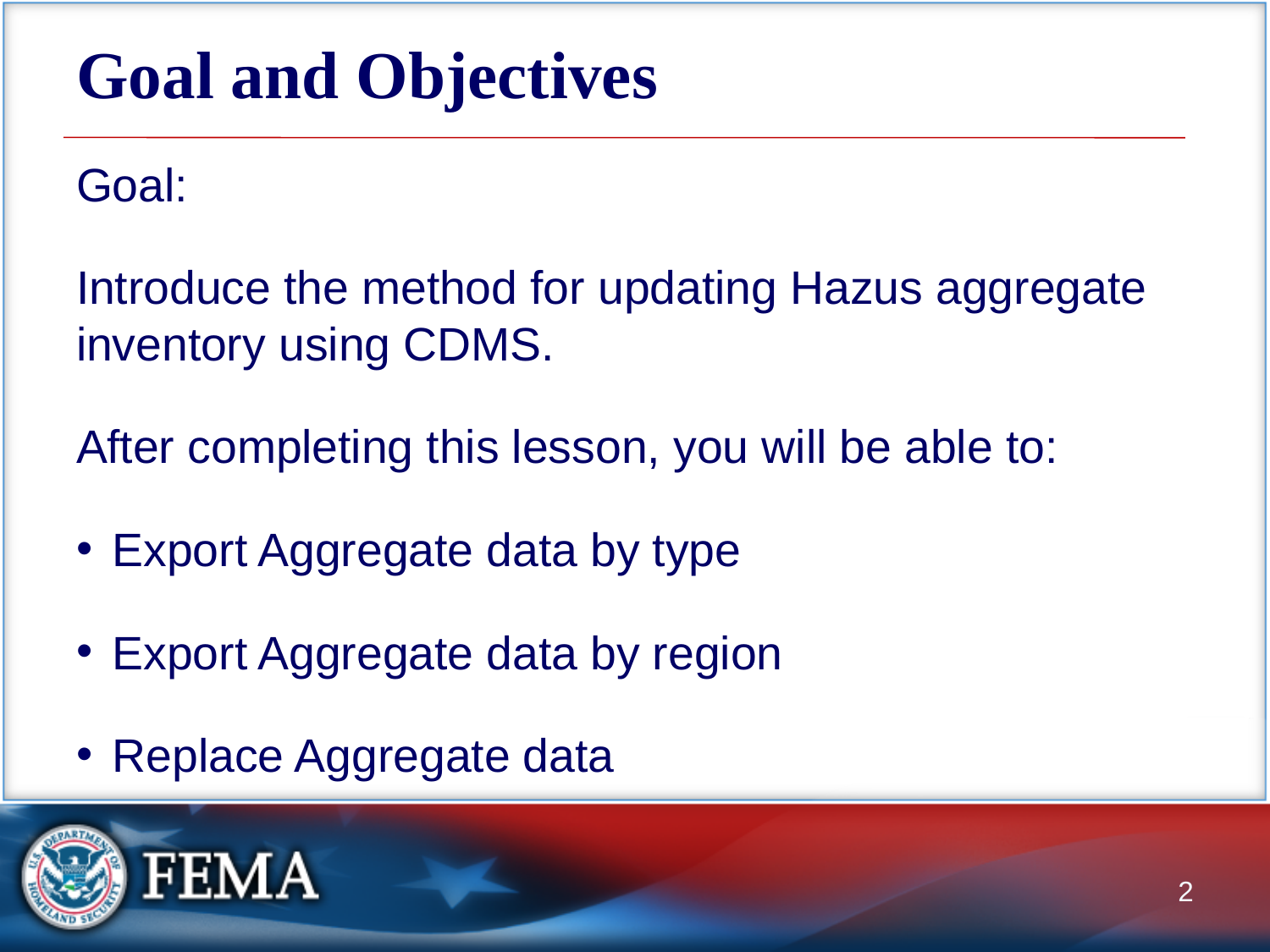

# Goal and Objectives
Goal:
Introduce the method for updating Hazus aggregate inventory using CDMS.
After completing this lesson, you will be able to:
Export Aggregate data by type
Export Aggregate data by region
Replace Aggregate data
2